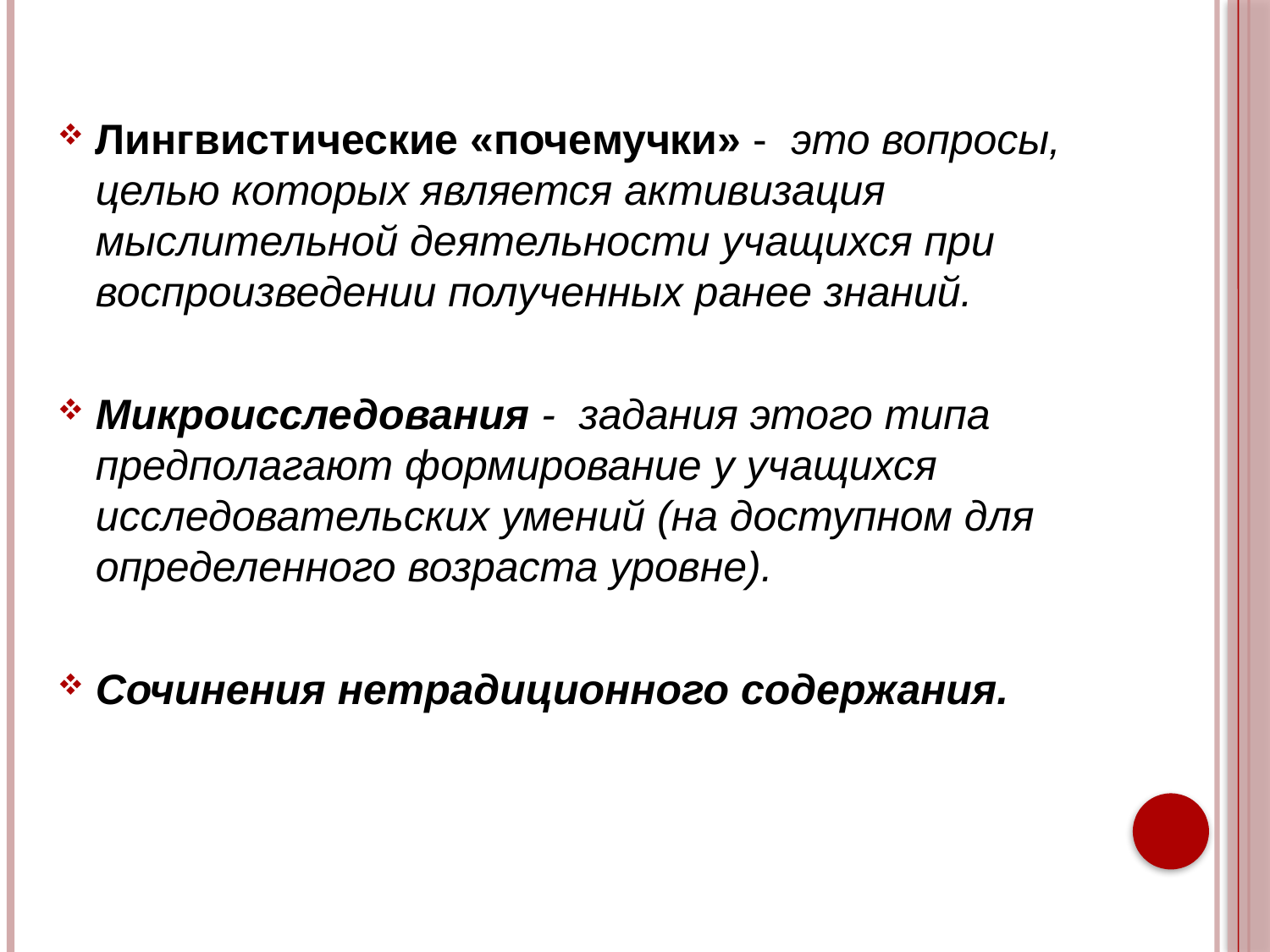

Лингвистические «почемучки» -  это вопросы, целью которых является активизация мыслительной деятельности учащихся при воспроизведении полученных ранее знаний.

Микроисследования -  задания этого типа предполагают формирование у учащихся исследовательских умений (на доступном для определенного возраста уровне).

Сочинения нетрадиционного содержания.